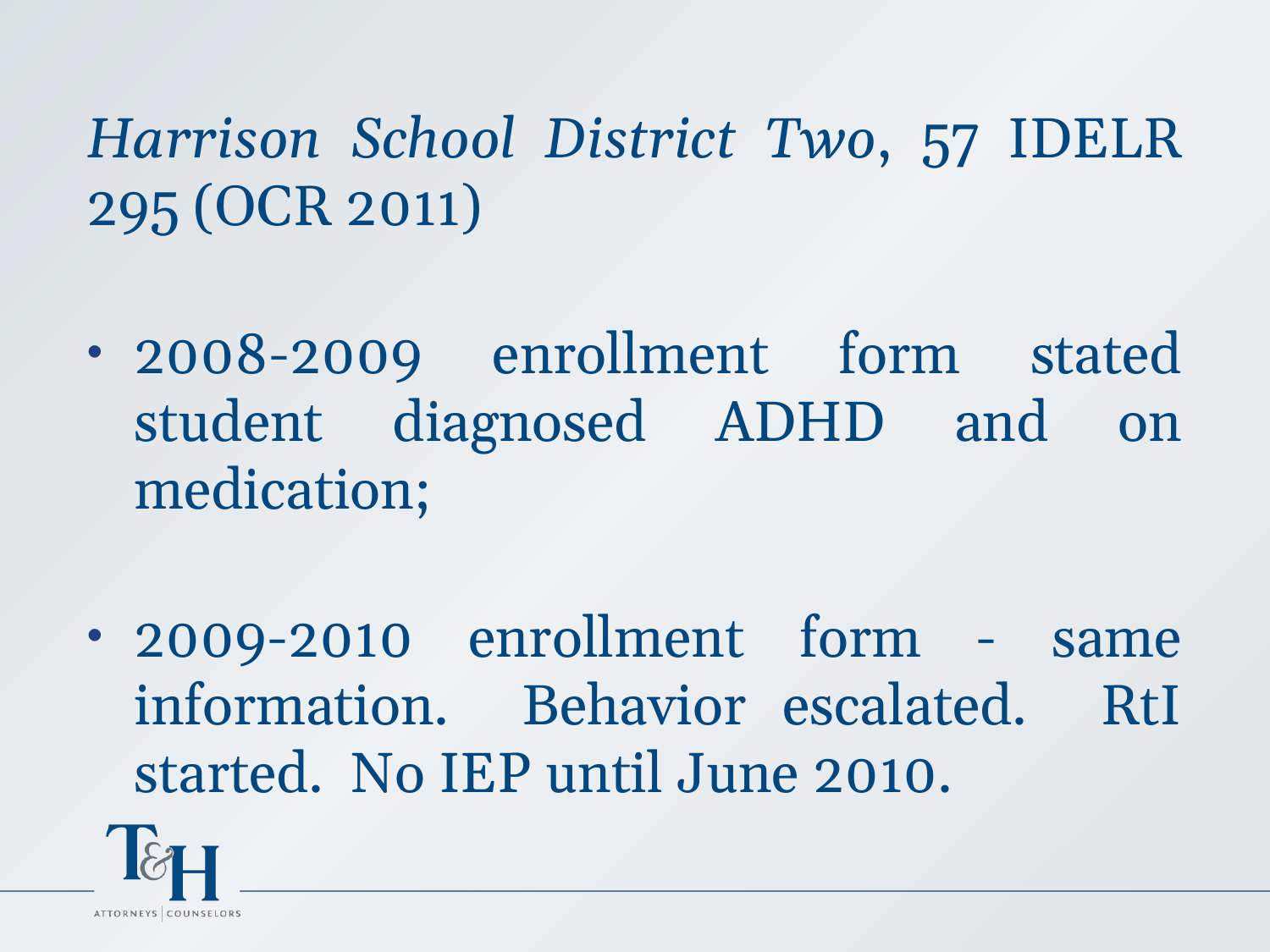

Harrison School District Two, 57 IDELR 295 (OCR 2011)

2008-2009 enrollment form stated student diagnosed ADHD and on medication;

2009-2010 enrollment form - same information.  Behavior escalated.  RtI started.  No IEP until June 2010.